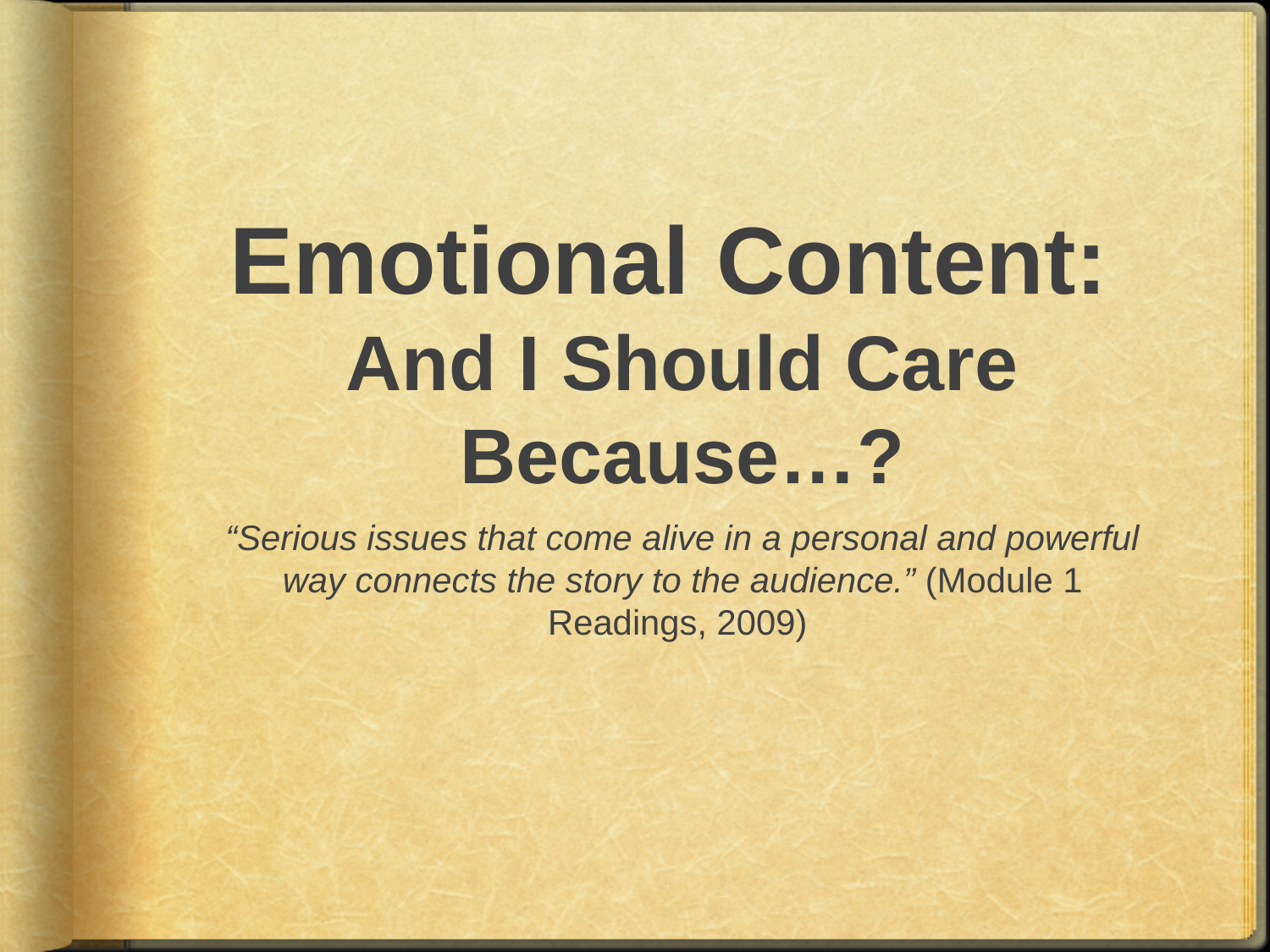

# Emotional Content: And I Should Care Because…?
“Serious issues that come alive in a personal and powerful way connects the story to the audience.” (Module 1 Readings, 2009)